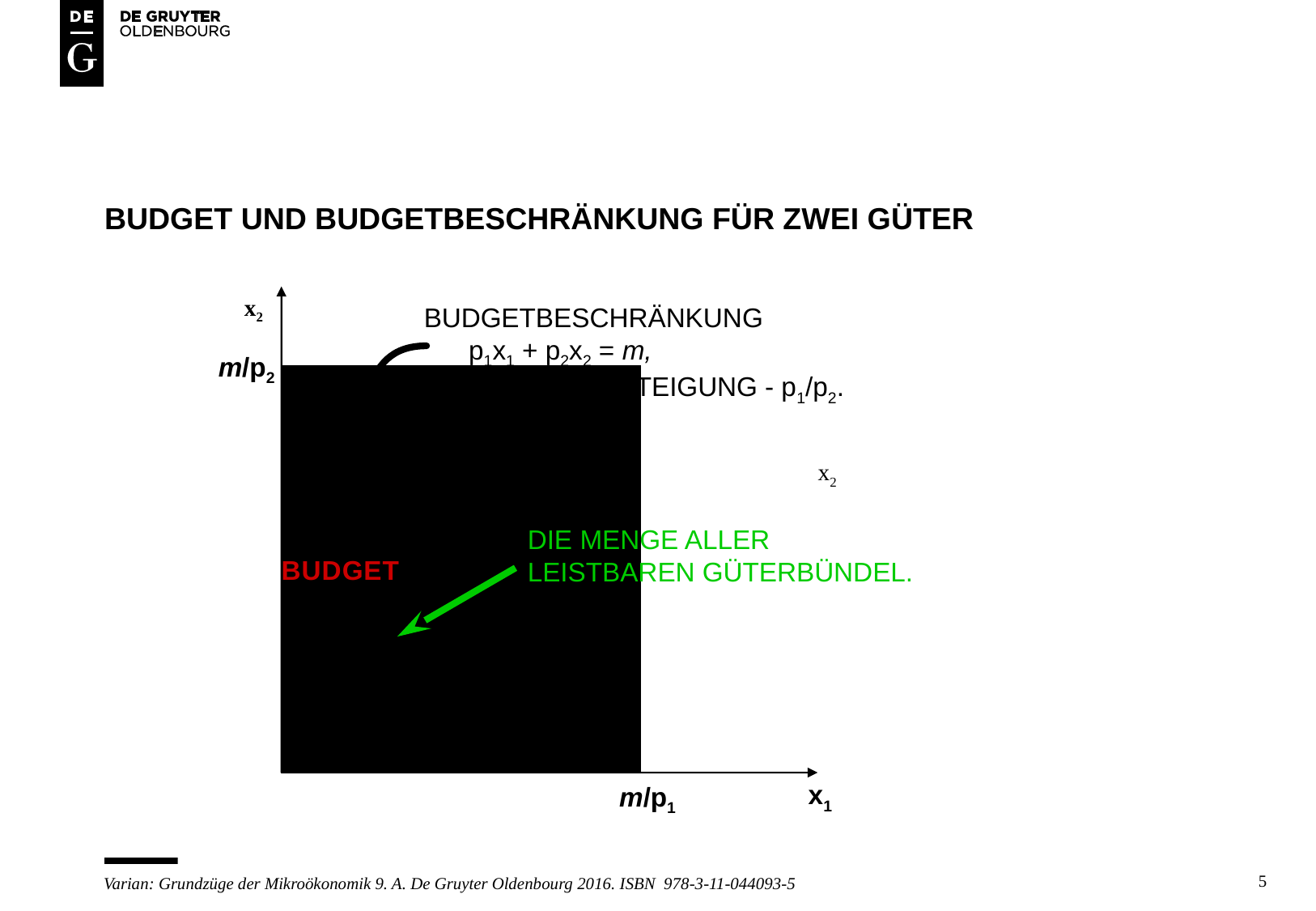

# Budget und Budgetbeschränkung für zwei Güter
x2

BUDGETBESCHRÄNKUNG
      p1x1 + p2x2 = m,
SOMIT IST DIE STEIGUNG - p1/p2.
m/p2

Budget
x2
DIE MENGE ALLER LEISTBAREN GÜTERBÜNDEL.

x1

m/p1
5
Varian: Grundzüge der Mikroökonomik 9. A. De Gruyter Oldenbourg 2016. ISBN  978-3-11-044093-5